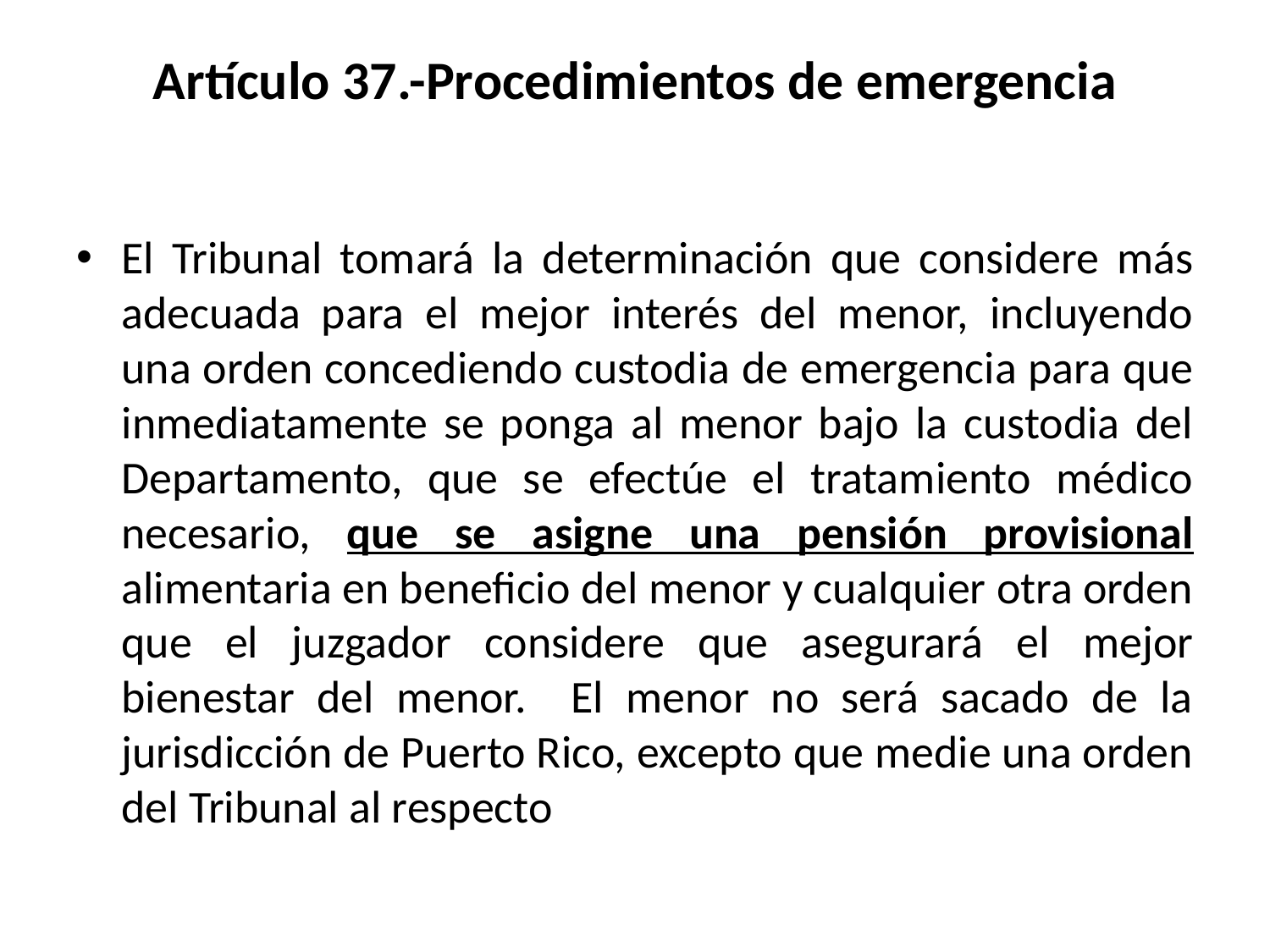

# Artículo 37.-Procedimientos de emergencia­
El Tribunal tomará la determinación que considere más adecuada para el mejor interés del menor, incluyendo una orden concediendo custodia de emergencia para que inmediatamente se ponga al menor bajo la custodia del Departamento, que se efectúe el tratamiento médico necesario, que se asigne una pensión provisional alimentaria en beneficio del menor y cualquier otra orden que el juzgador considere que asegurará el mejor bienestar del menor.  El menor no será sacado de la jurisdicción de Puerto Rico, excepto que medie una orden del Tribunal al respecto